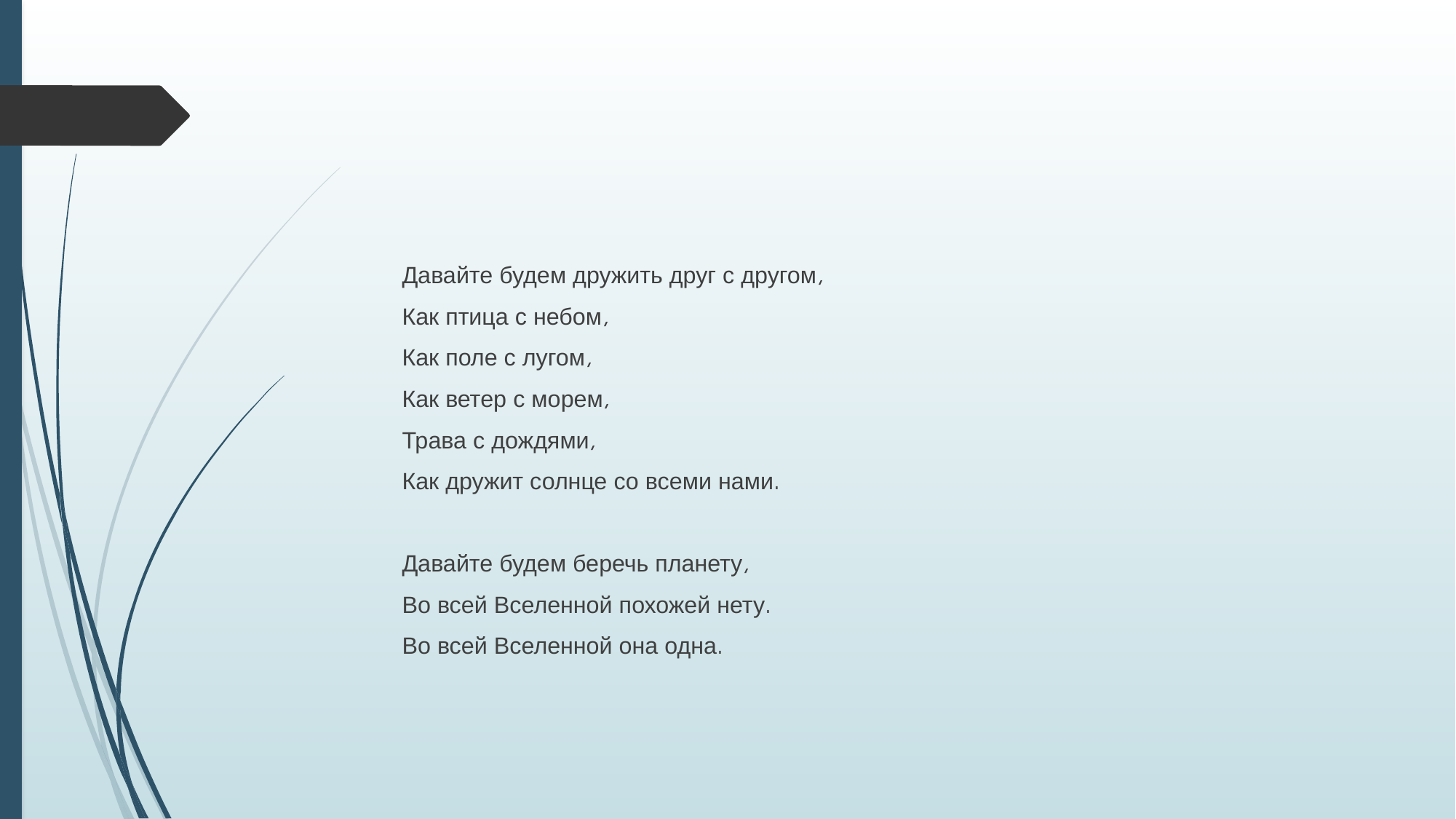

Давайте будем дружить друг с другом,
Как птица с небом,
Как поле с лугом,
Как ветер с морем,
Трава с дождями,
Как дружит солнце со всеми нами.

Давайте будем беречь планету,
Во всей Вселенной похожей нету.
Во всей Вселенной она одна.